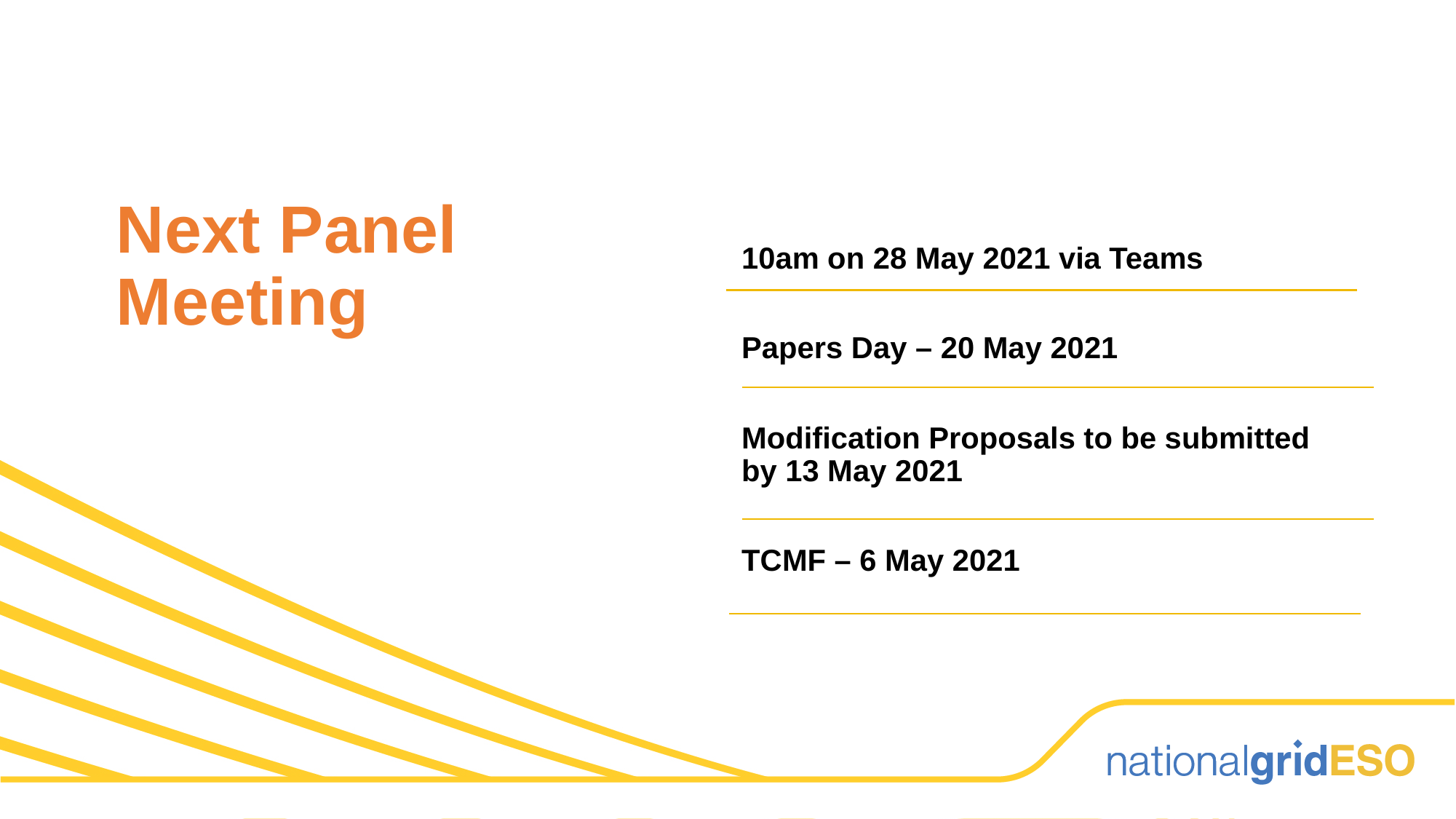

10am on 28 May 2021 via Teams

Papers Day – 20 May 2021

Modification Proposals to be submitted by 13 May 2021

TCMF – 6 May 2021

Next Panel Meeting
# Next Panel Meeting